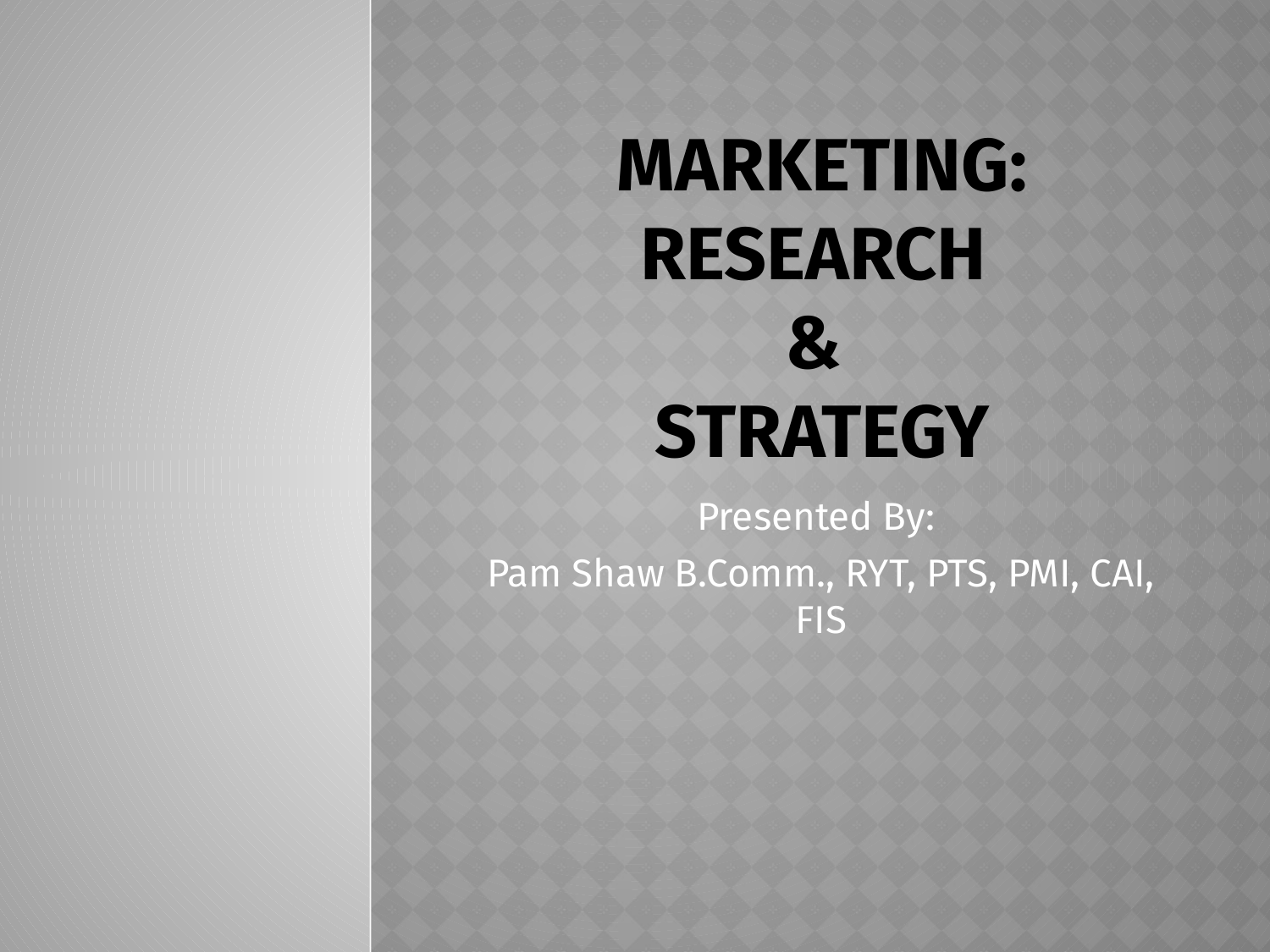

# Marketing: Research & Strategy
Presented By:
Pam Shaw B.Comm., RYT, PTS, PMI, CAI, FIS